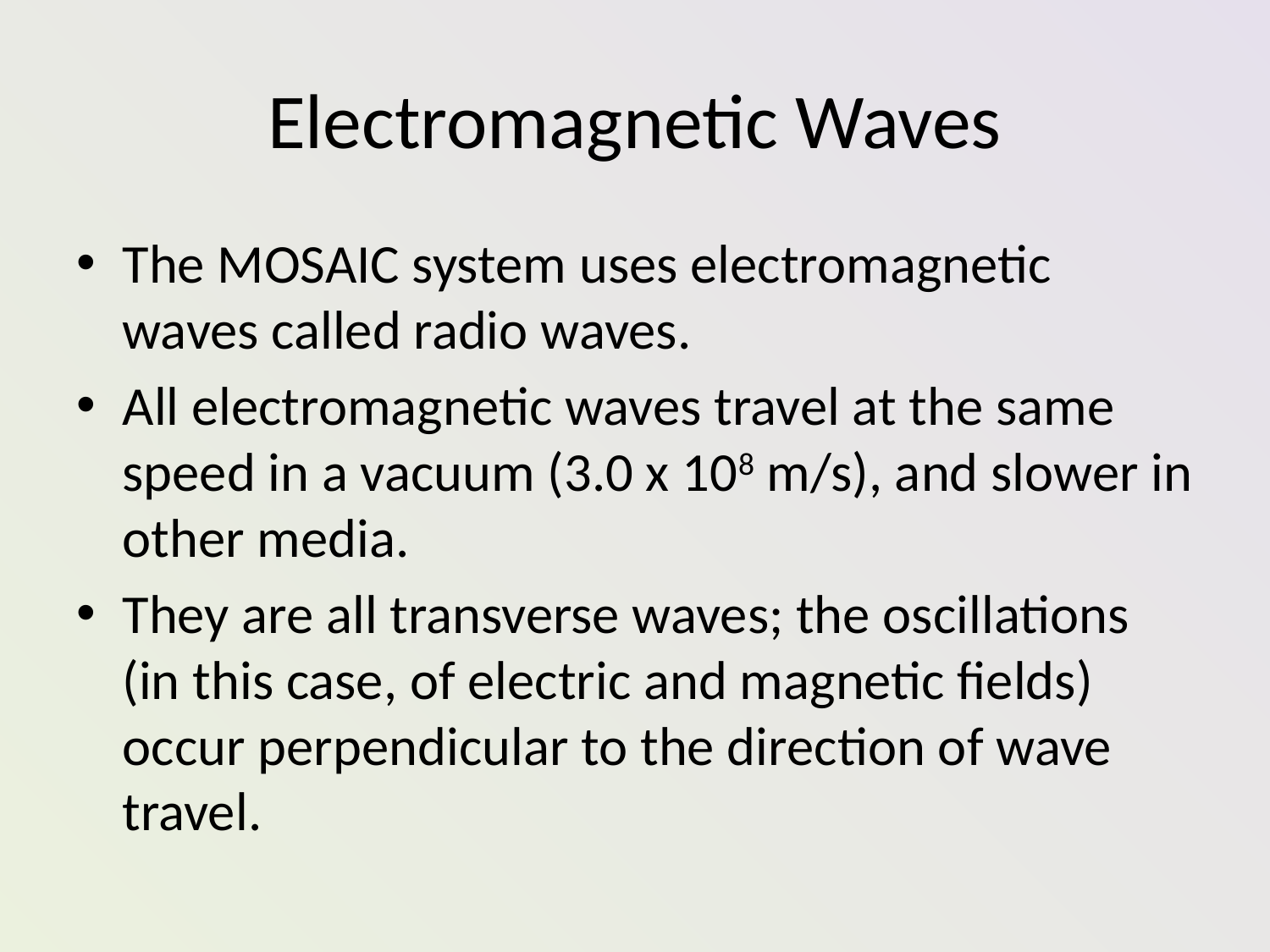

# Electromagnetic Waves
The MOSAIC system uses electromagnetic waves called radio waves.
All electromagnetic waves travel at the same speed in a vacuum (3.0 x 108 m/s), and slower in other media.
They are all transverse waves; the oscillations (in this case, of electric and magnetic fields) occur perpendicular to the direction of wave travel.